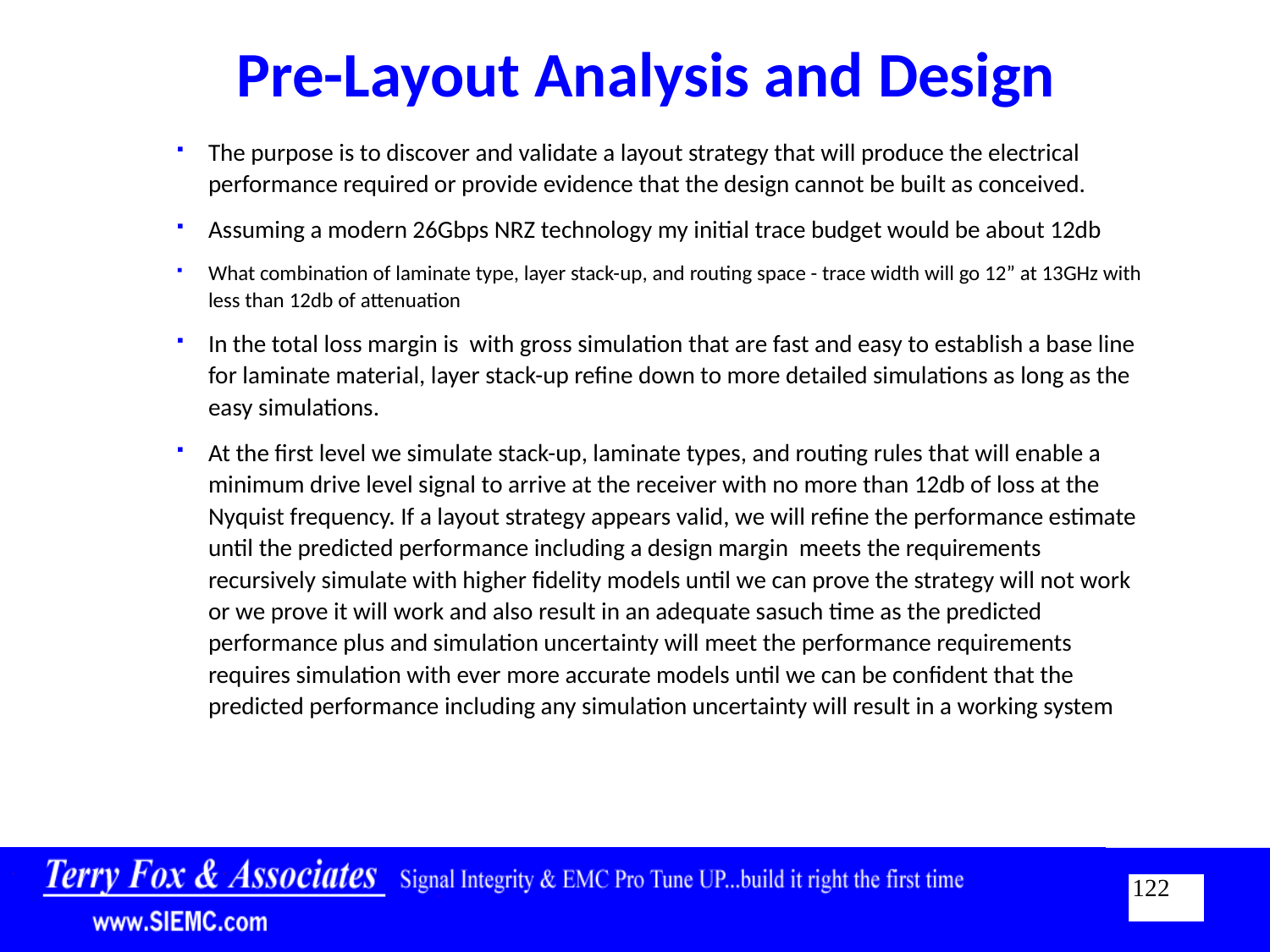

# Pre-Layout Analysis and Design
The purpose is to discover and validate a layout strategy that will produce the electrical performance required or provide evidence that the design cannot be built as conceived.
Assuming a modern 26Gbps NRZ technology my initial trace budget would be about 12db
What combination of laminate type, layer stack-up, and routing space - trace width will go 12” at 13GHz with less than 12db of attenuation
In the total loss margin is  with gross simulation that are fast and easy to establish a base line for laminate material, layer stack-up refine down to more detailed simulations as long as the easy simulations.
At the first level we simulate stack-up, laminate types, and routing rules that will enable a minimum drive level signal to arrive at the receiver with no more than 12db of loss at the Nyquist frequency. If a layout strategy appears valid, we will refine the performance estimate until the predicted performance including a design margin  meets the requirements recursively simulate with higher fidelity models until we can prove the strategy will not work or we prove it will work and also result in an adequate sasuch time as the predicted performance plus and simulation uncertainty will meet the performance requirements requires simulation with ever more accurate models until we can be confident that the predicted performance including any simulation uncertainty will result in a working system

122